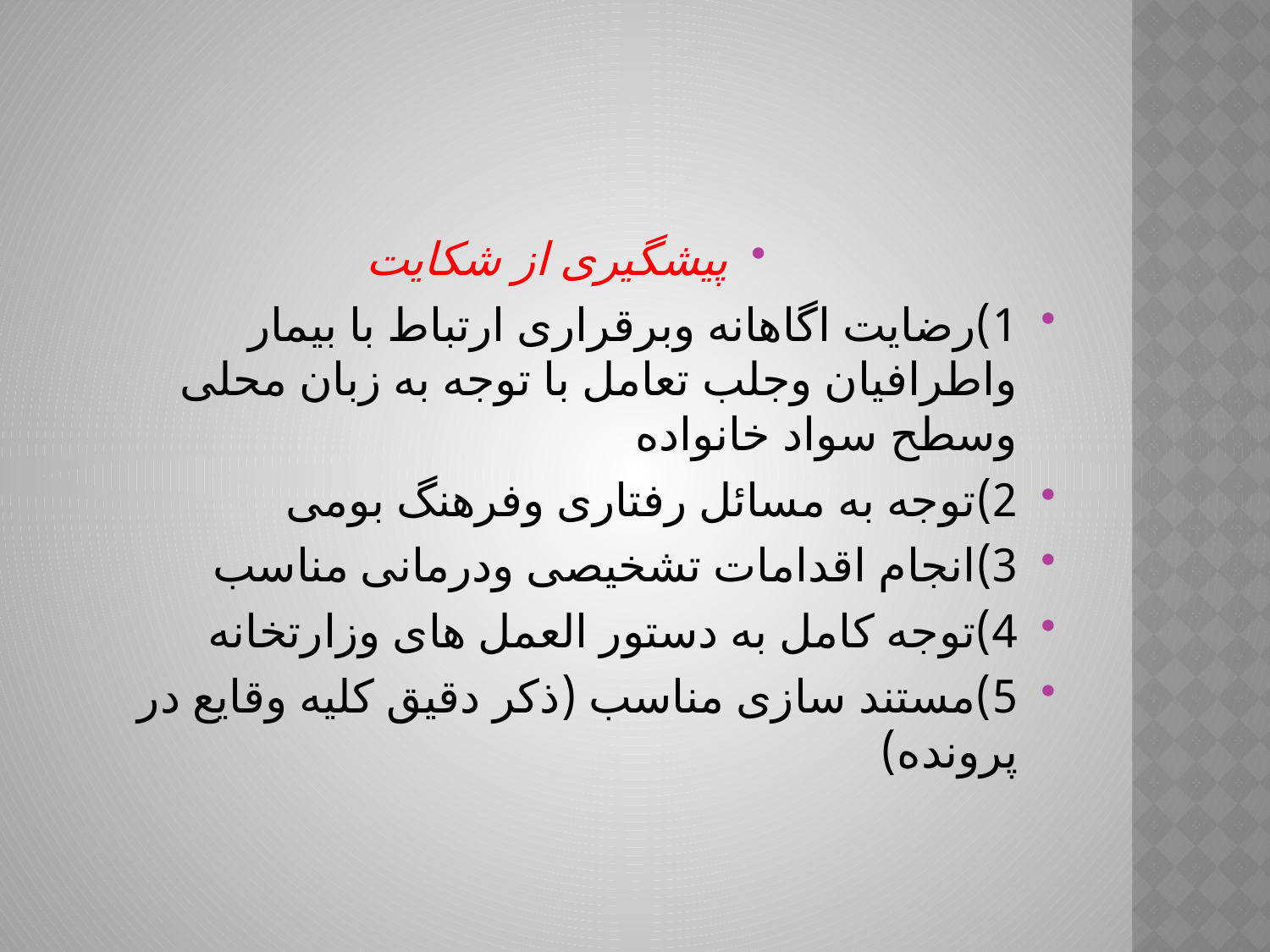

پیشگیری از شکایت
1)رضایت اگاهانه وبرقراری ارتباط با بیمار واطرافیان وجلب تعامل با توجه به زبان محلی  وسطح سواد خانواده
2)توجه به مسائل رفتاری وفرهنگ بومی
3)انجام اقدامات تشخیصی ودرمانی مناسب
4)توجه کامل به دستور العمل های وزارتخانه
5)مستند سازی مناسب (ذکر دقیق کلیه وقایع در پرونده)